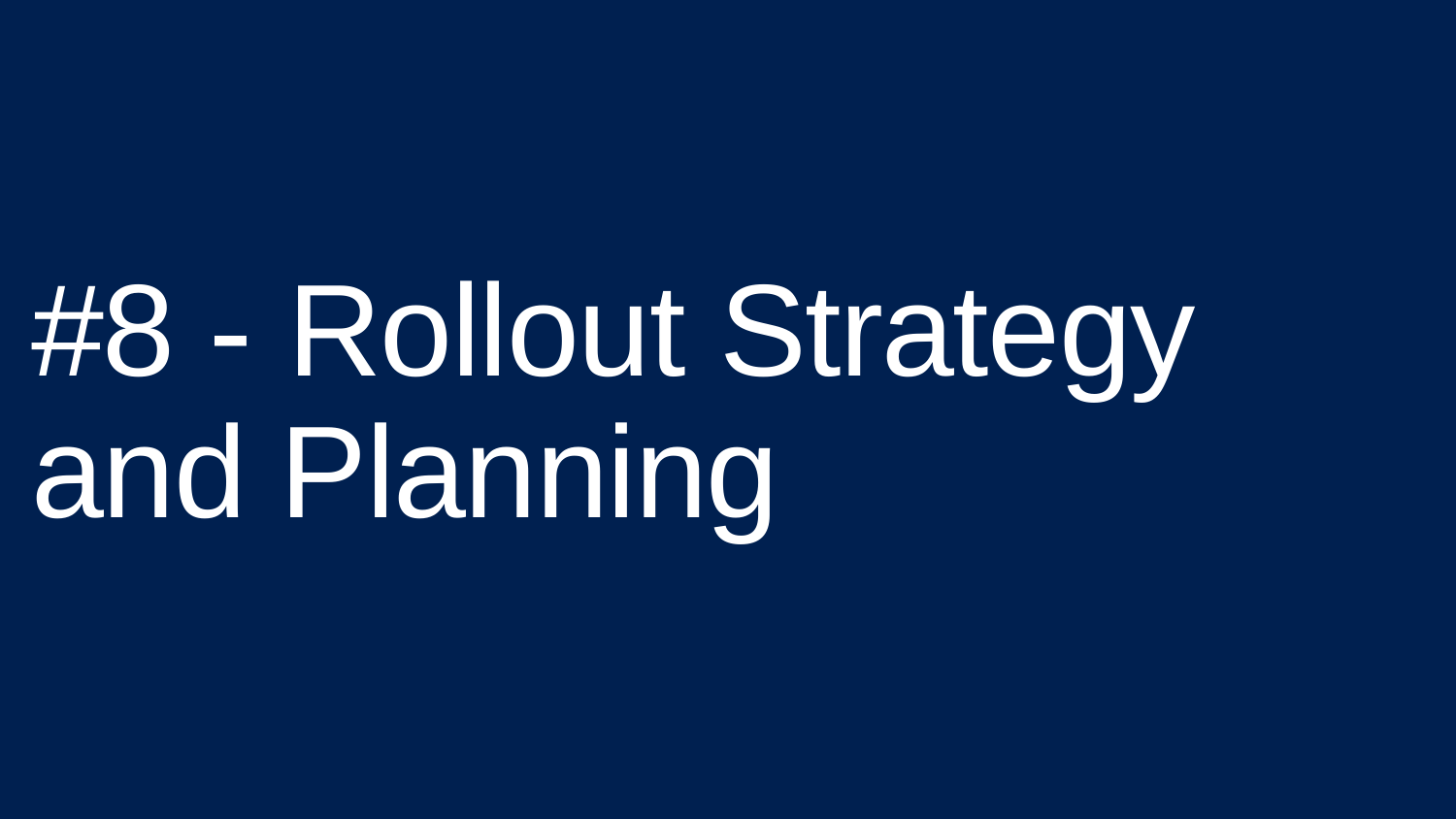

# #8 - Rollout Strategy and Planning